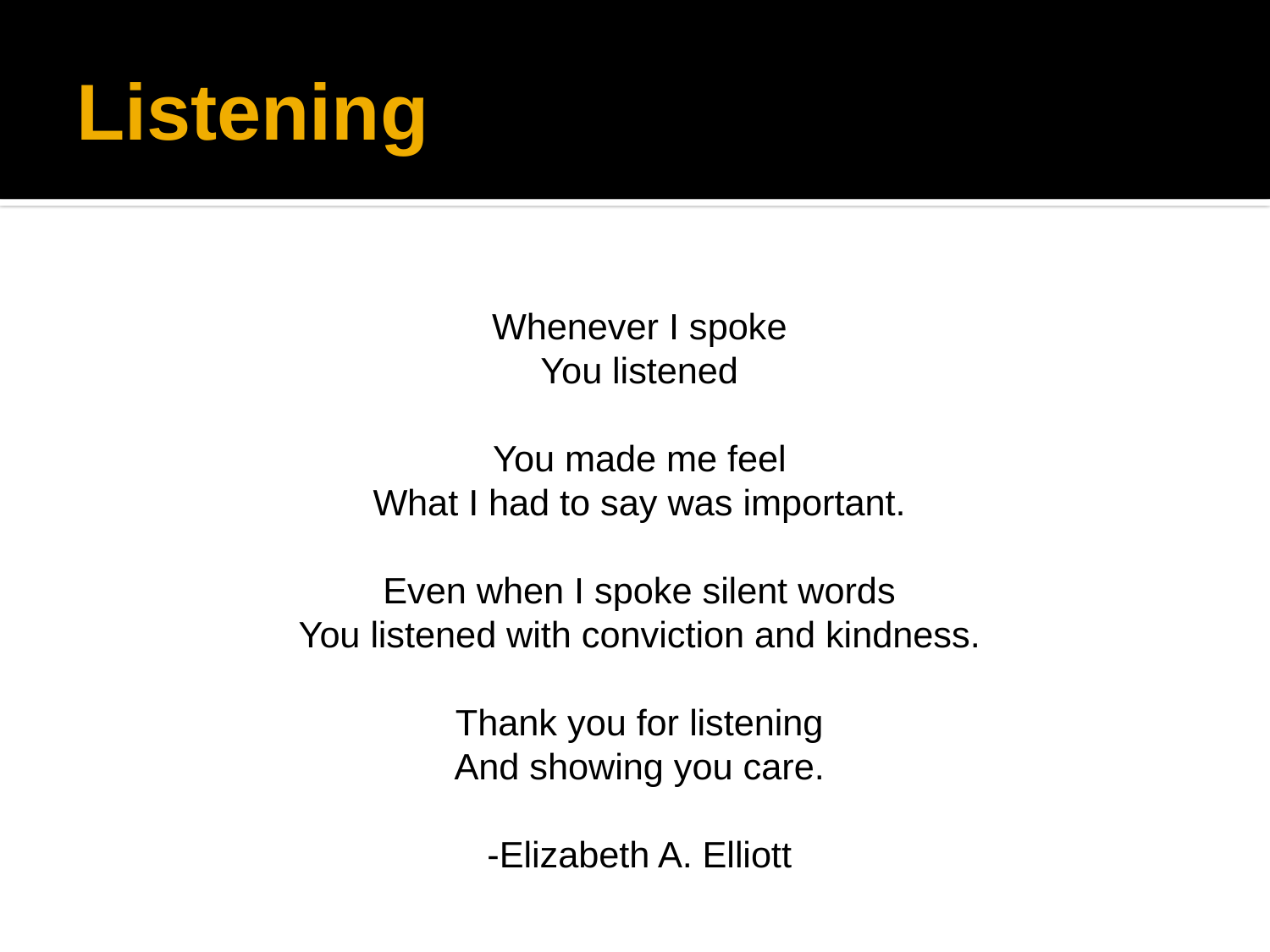

# Listening

Whenever I spoke
You listened

You made me feel
What I had to say was important.

Even when I spoke silent words
You listened with conviction and kindness.

Thank you for listening
And showing you care.

-Elizabeth A. Elliott